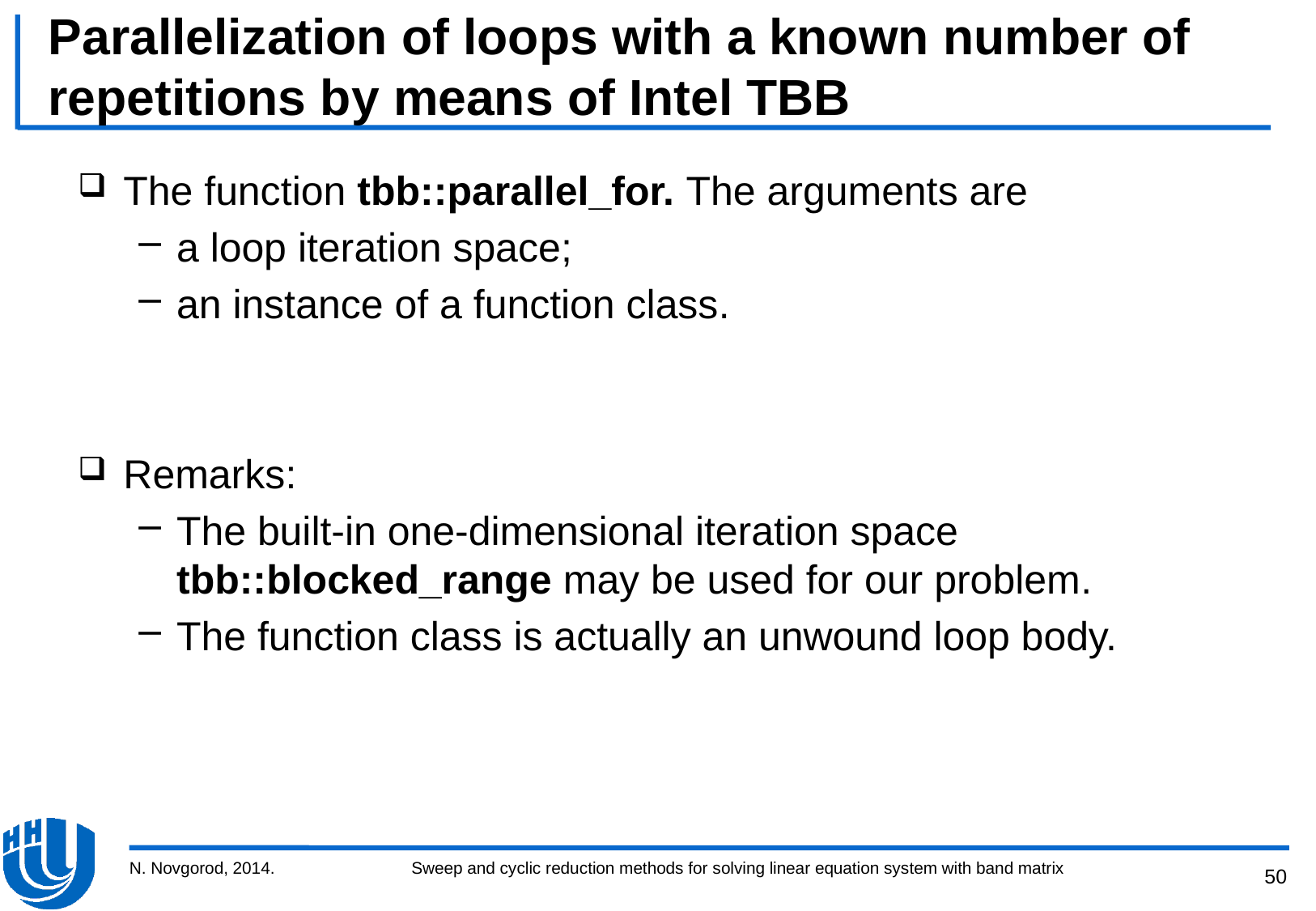

# Parallelization of loops with a known number of repetitions by means of Intel TBB
The function tbb::parallel_for. The arguments are
a loop iteration space;
an instance of a function class.

Remarks:
The built-in one-dimensional iteration space tbb::blocked_range may be used for our problem.
The function class is actually an unwound loop body.
N. Novgorod, 2014.
Sweep and cyclic reduction methods for solving linear equation system with band matrix